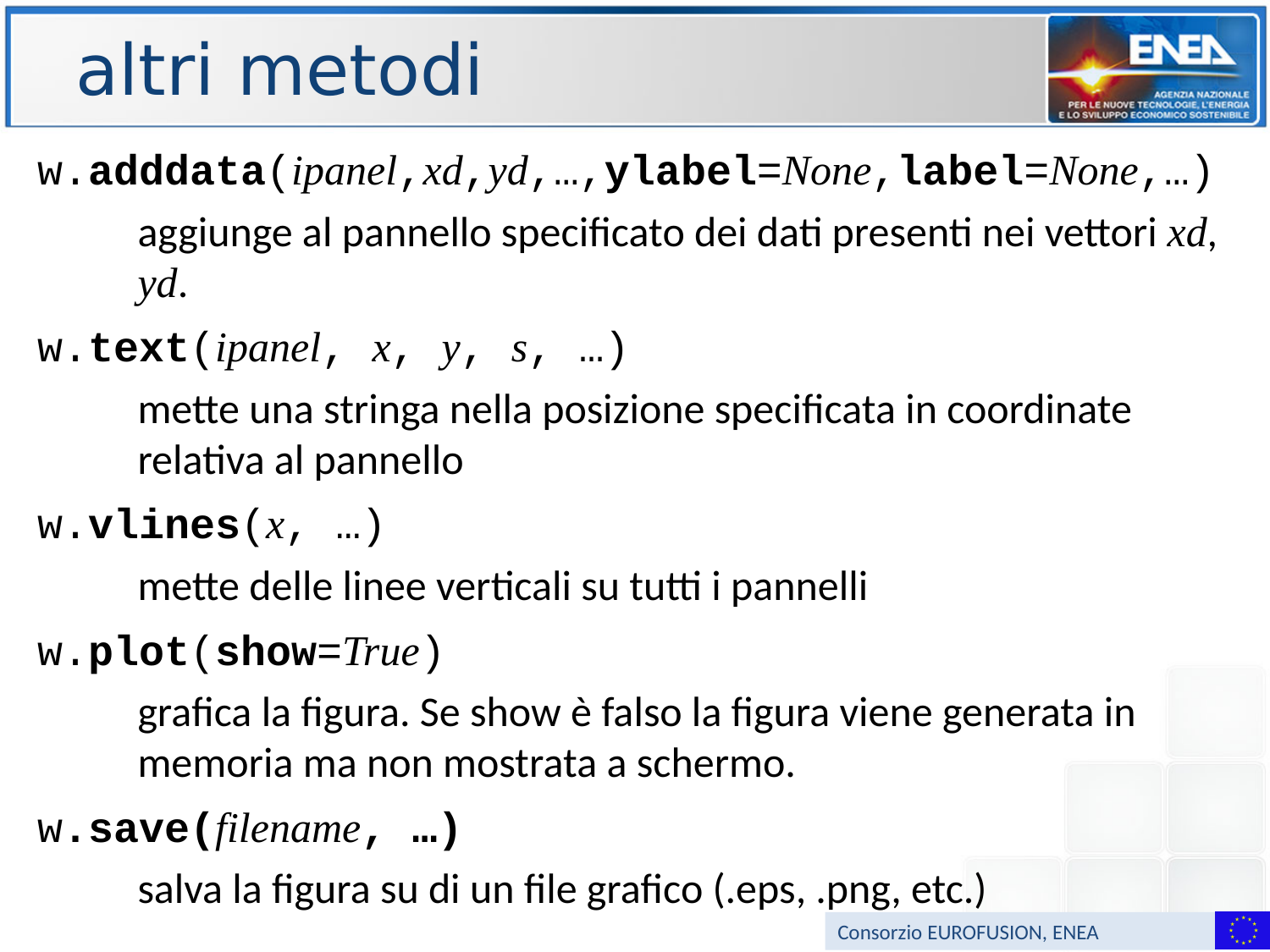

# altri metodi
w.adddata(ipanel,xd,yd,…,ylabel=None,label=None,…)
	aggiunge al pannello specificato dei dati presenti nei vettori xd, yd.
w.text(ipanel, x, y, s, …)
	mette una stringa nella posizione specificata in coordinate relativa al pannello
w.vlines(x, …)
	mette delle linee verticali su tutti i pannelli
w.plot(show=True)
	grafica la figura. Se show è falso la figura viene generata in memoria ma non mostrata a schermo.
w.save(filename, …)
	salva la figura su di un file grafico (.eps, .png, etc.)